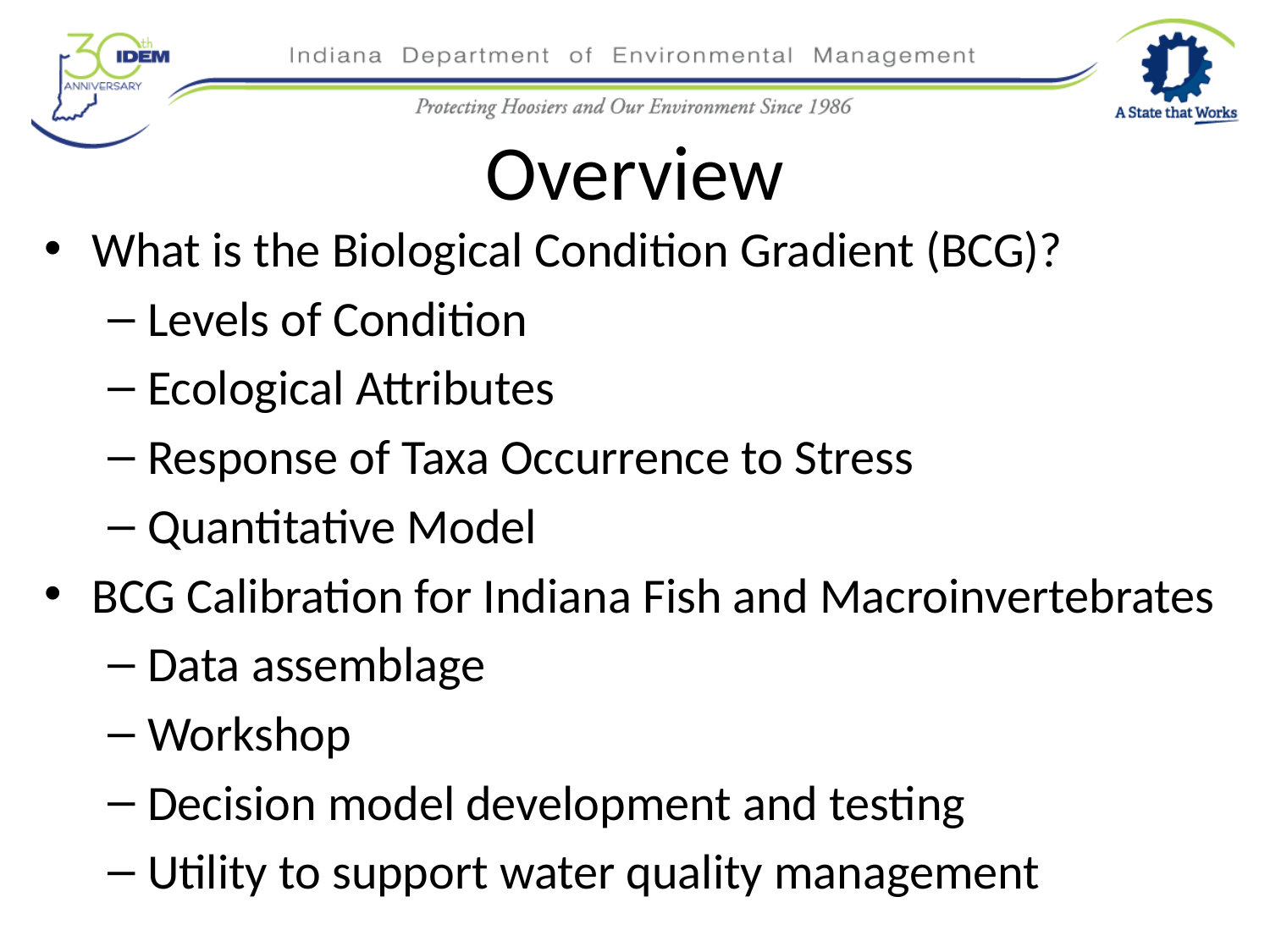

# Overview
What is the Biological Condition Gradient (BCG)?
Levels of Condition
Ecological Attributes
Response of Taxa Occurrence to Stress
Quantitative Model
BCG Calibration for Indiana Fish and Macroinvertebrates
Data assemblage
Workshop
Decision model development and testing
Utility to support water quality management